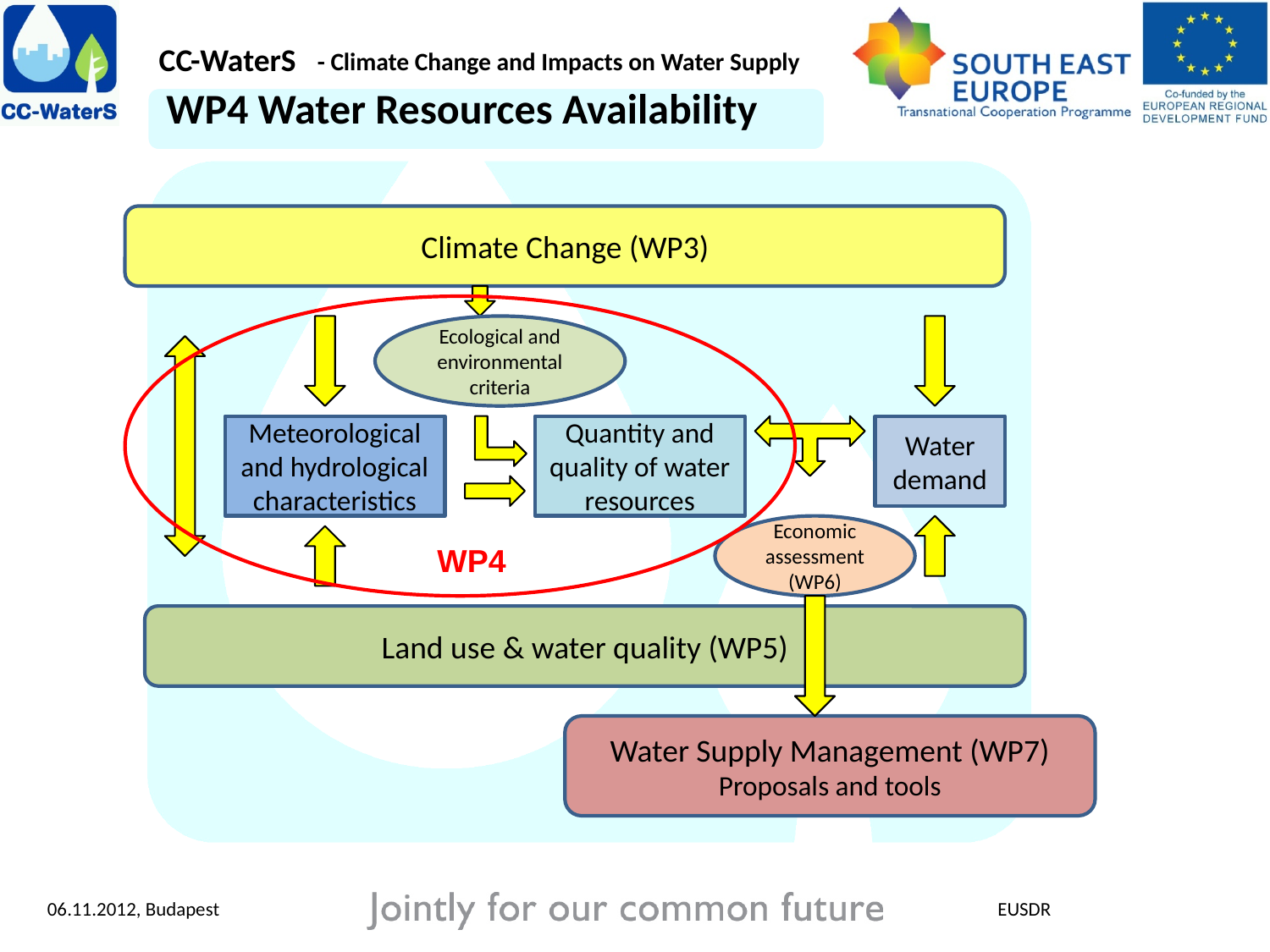

WP4 Water Resources Availability
Climate Change (WP3)

Ecological and environmental criteria

Meteorological and hydrological characteristics
Quantity and quality of water resources

Water demand

Economic assessment (WP6)

WP4

Land use & water quality (WP5)
Water Supply Management (WP7)
Proposals and tools